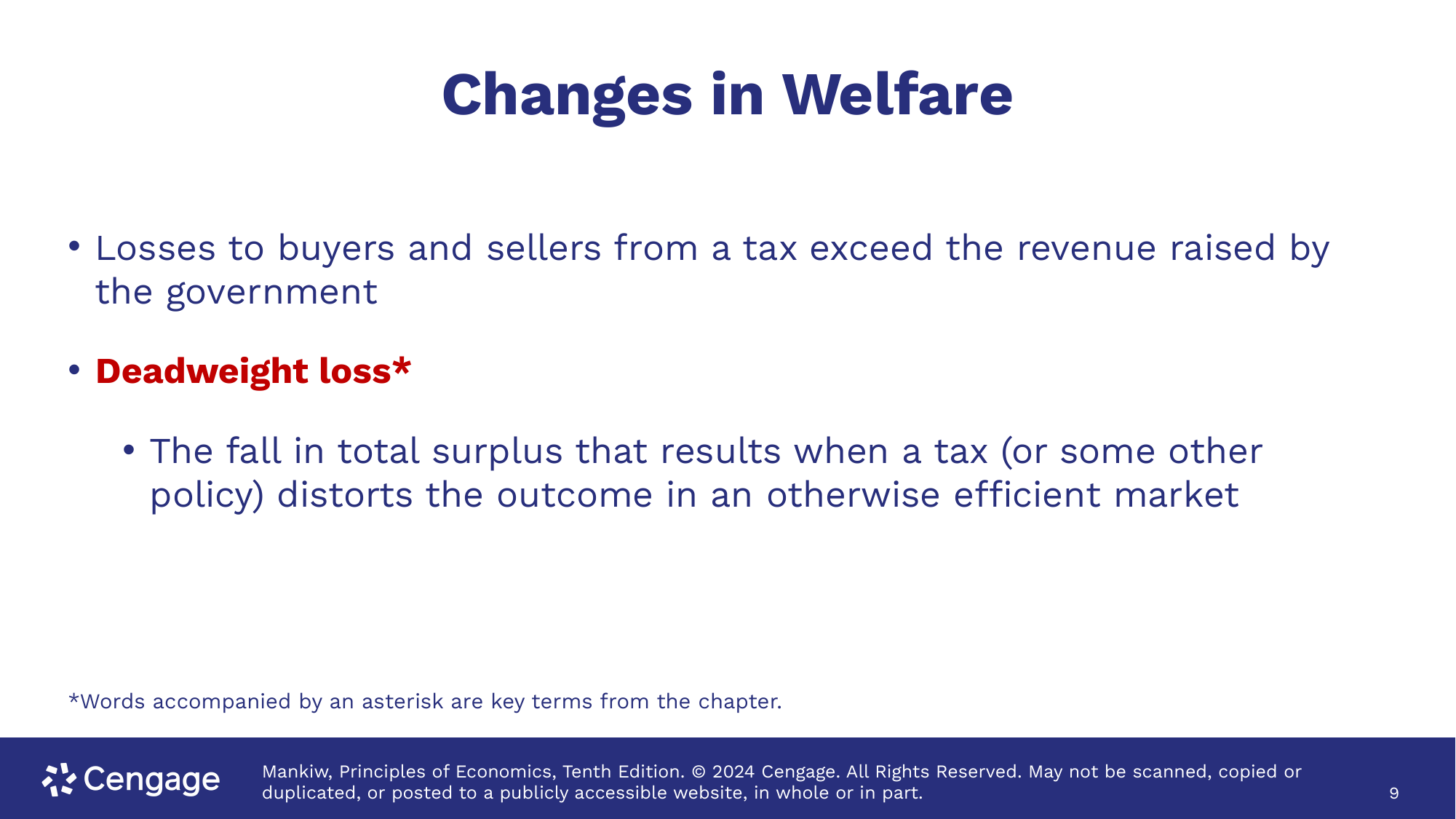

# Changes in Welfare
Losses to buyers and sellers from a tax exceed the revenue raised by the government
Deadweight loss*
The fall in total surplus that results when a tax (or some other policy) distorts the outcome in an otherwise efficient market
*Words accompanied by an asterisk are key terms from the chapter.